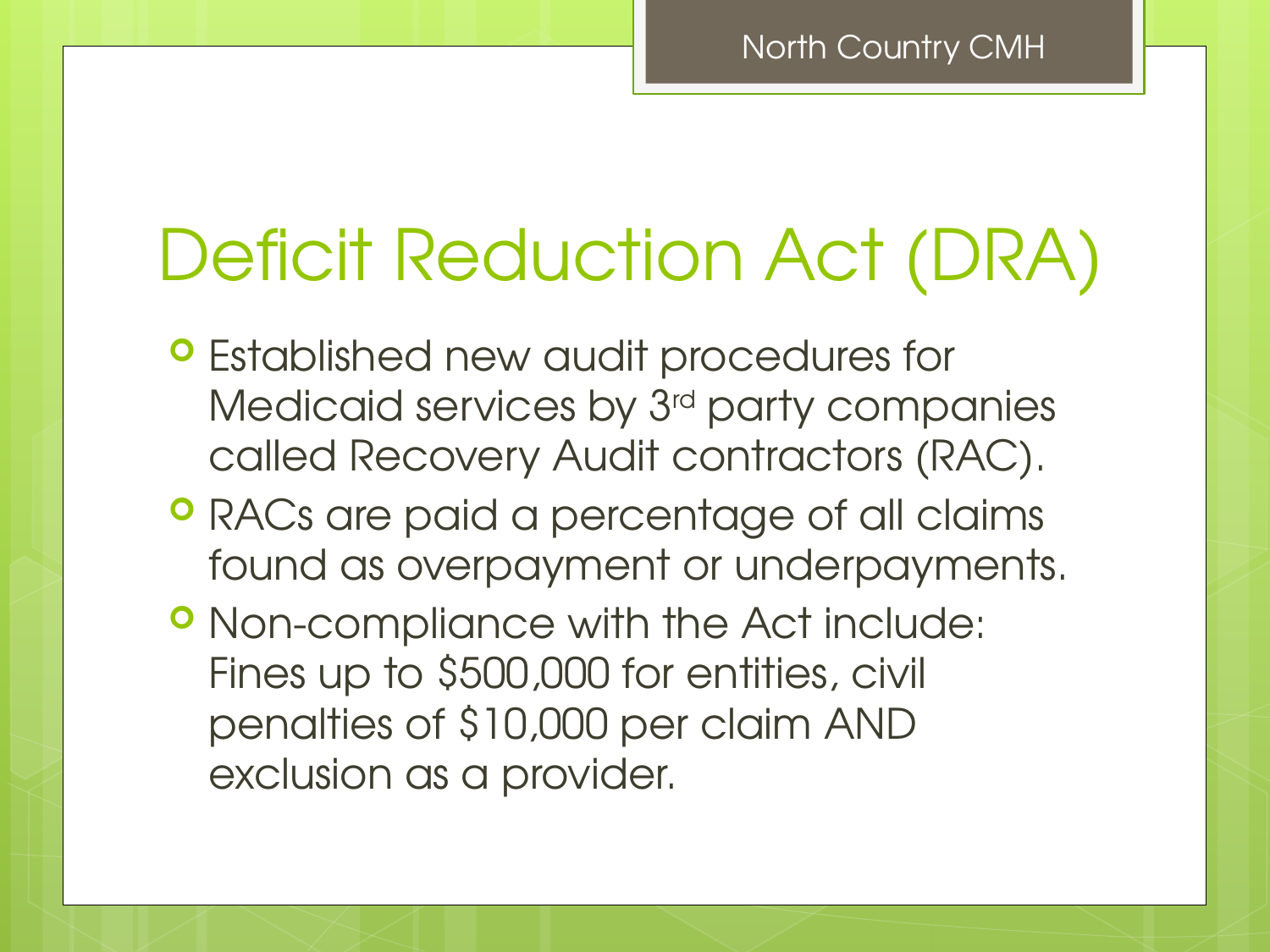

# Deficit Reduction Act (DRA)
Established new audit procedures for Medicaid services by 3rd party companies called Recovery Audit contractors (RAC).
RACs are paid a percentage of all claims found as overpayment or underpayments.
Non-compliance with the Act include: Fines up to $500,000 for entities, civil penalties of $10,000 per claim AND exclusion as a provider.